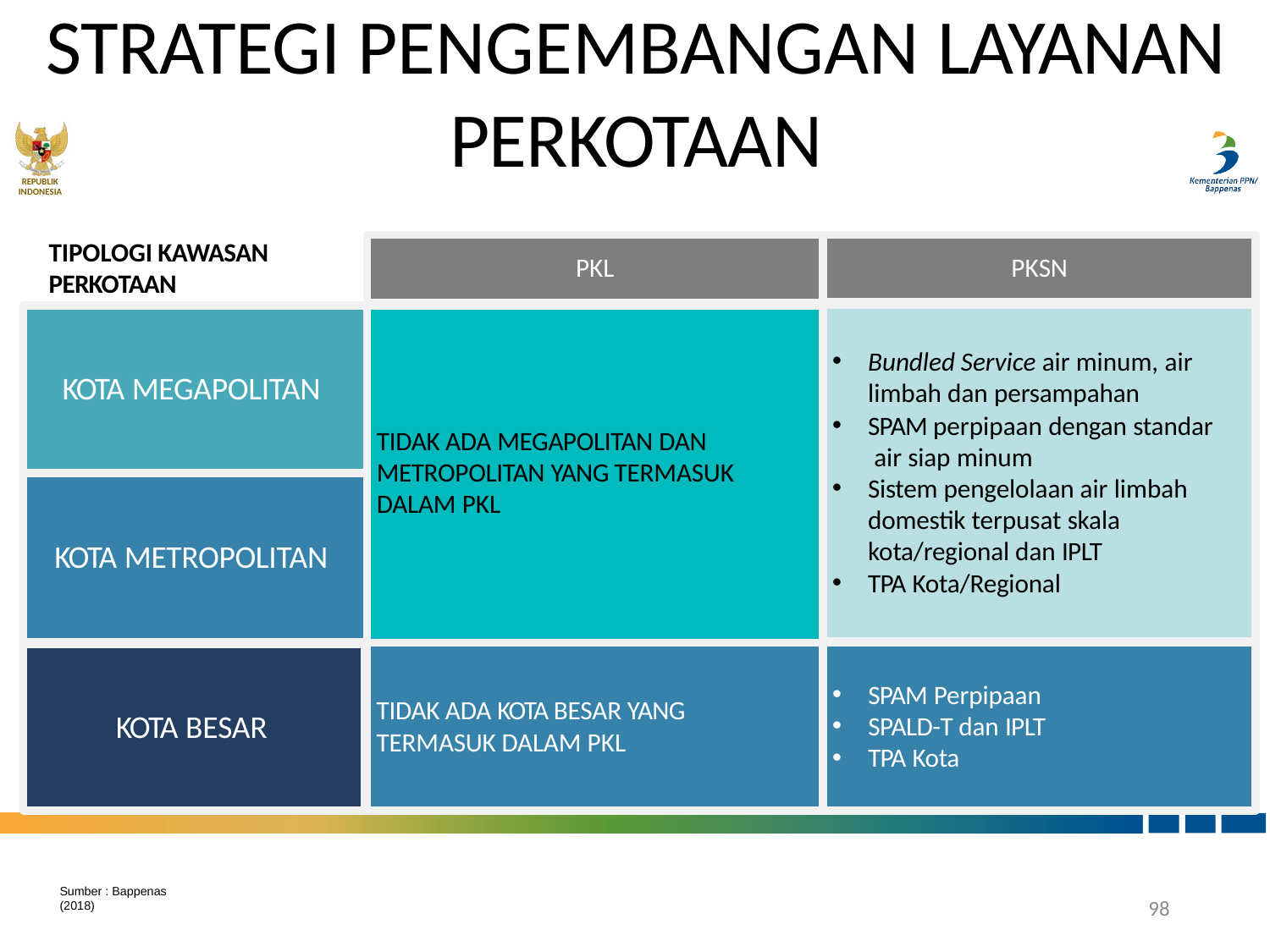

STRATEGI PENGEMBANGAN LAYANAN PERKOTAAN
#

REPUBLIK
INDONESIA

TIPOLOGI KAWASAN
PERKOTAAN

PKSN
PKL

Bundled Service air minum, air
limbah dan persampahan
SPAM perpipaan dengan standar  air siap minum
Sistem pengelolaan air limbah
domestik terpusat skala
kota/regional dan IPLT
TPA Kota/Regional
KOTA MEGAPOLITAN
TIDAK ADA MEGAPOLITAN DAN  METROPOLITAN YANG TERMASUK  DALAM PKL

KOTA METROPOLITAN

SPAM Perpipaan
SPALD-T dan IPLT
TPA Kota
TIDAK ADA KOTA BESAR YANG  TERMASUK DALAM PKL
KOTA BESAR

Sumber : Bappenas (2018)
98